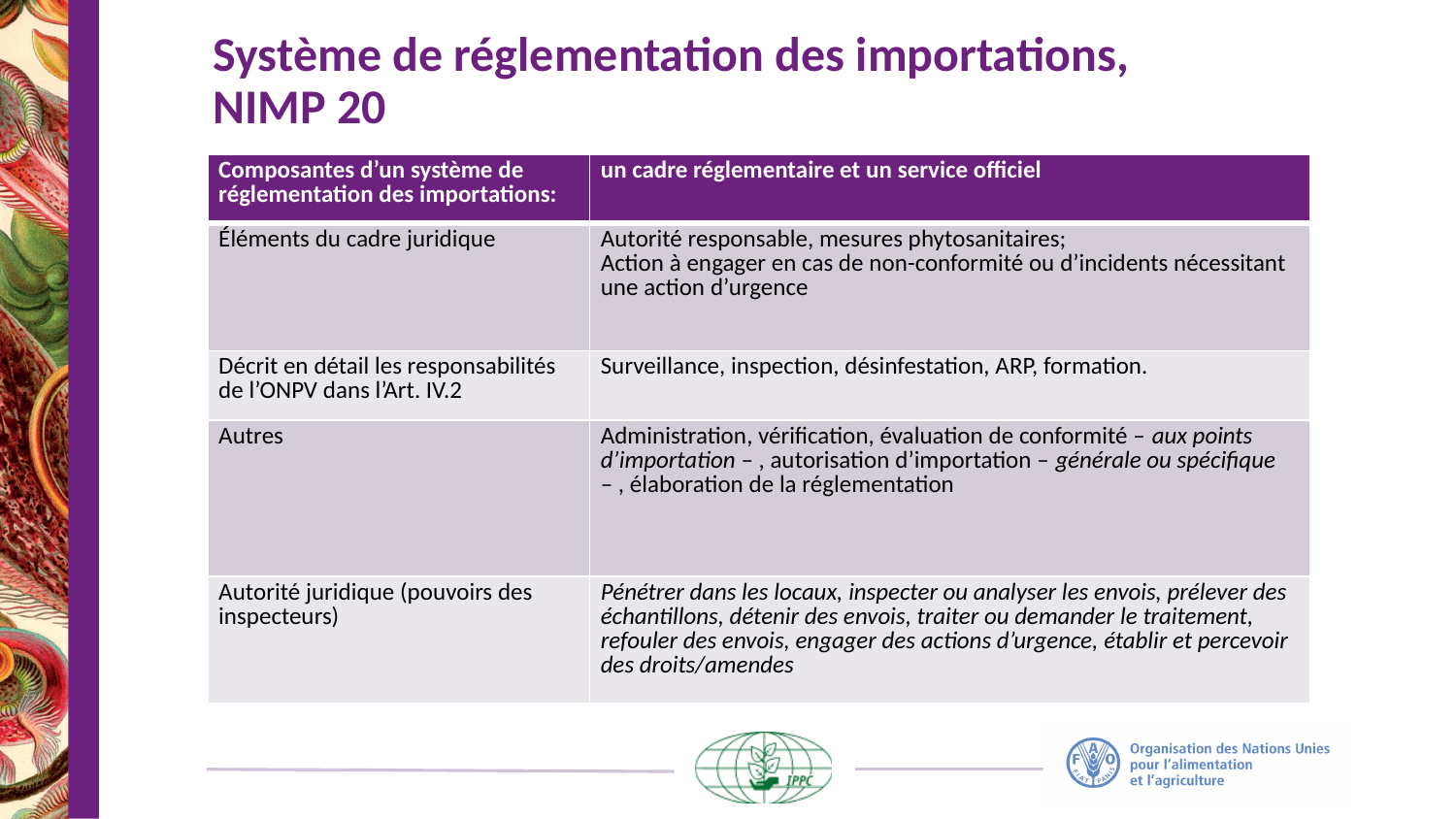

# Système de réglementation des importations, NIMP 20
| Composantes d’un système de réglementation des importations: | un cadre réglementaire et un service officiel |
| --- | --- |
| Éléments du cadre juridique | Autorité responsable, mesures phytosanitaires; Action à engager en cas de non-conformité ou d’incidents nécessitant une action d’urgence |
| Décrit en détail les responsabilités de l’ONPV dans l’Art. IV.2 | Surveillance, inspection, désinfestation, ARP, formation. |
| Autres | Administration, vérification, évaluation de conformité – aux points d’importation – , autorisation d’importation – générale ou spécifique – , élaboration de la réglementation |
| Autorité juridique (pouvoirs des inspecteurs) | Pénétrer dans les locaux, inspecter ou analyser les envois, prélever des échantillons, détenir des envois, traiter ou demander le traitement, refouler des envois, engager des actions d’urgence, établir et percevoir des droits/amendes |